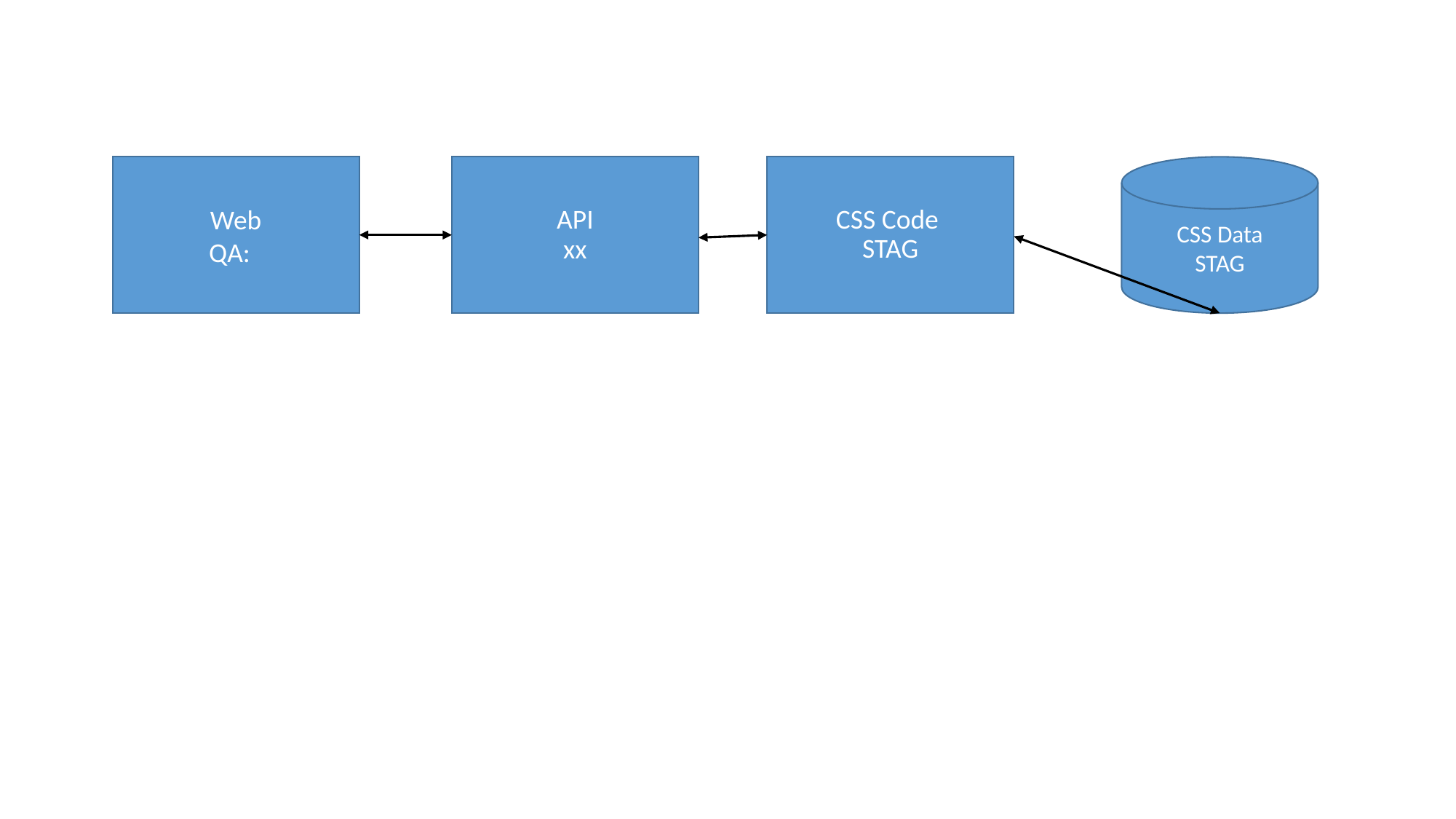

Web
QA:
# API xx
CSS Code
STAG
CSS Data
STAG